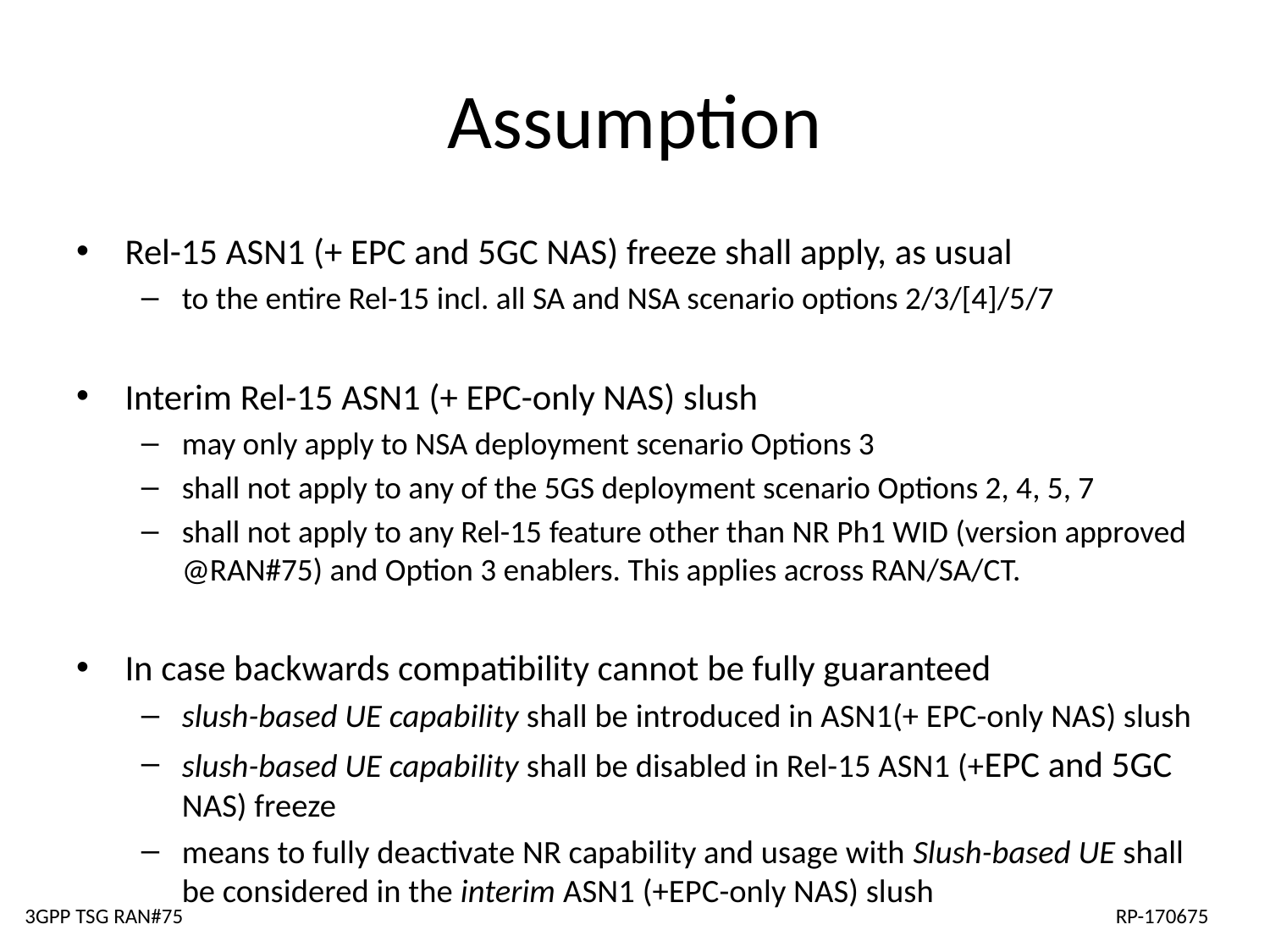

# Assumption
Rel-15 ASN1 (+ EPC and 5GC NAS) freeze shall apply, as usual
to the entire Rel-15 incl. all SA and NSA scenario options 2/3/[4]/5/7

Interim Rel-15 ASN1 (+ EPC-only NAS) slush
may only apply to NSA deployment scenario Options 3
shall not apply to any of the 5GS deployment scenario Options 2, 4, 5, 7
shall not apply to any Rel-15 feature other than NR Ph1 WID (version approved @RAN#75) and Option 3 enablers. This applies across RAN/SA/CT.

In case backwards compatibility cannot be fully guaranteed
slush-based UE capability shall be introduced in ASN1(+ EPC-only NAS) slush
slush-based UE capability shall be disabled in Rel-15 ASN1 (+EPC and 5GC NAS) freeze
means to fully deactivate NR capability and usage with Slush-based UE shall be considered in the interim ASN1 (+EPC-only NAS) slush

3GPP TSG RAN#75 	RP-170675